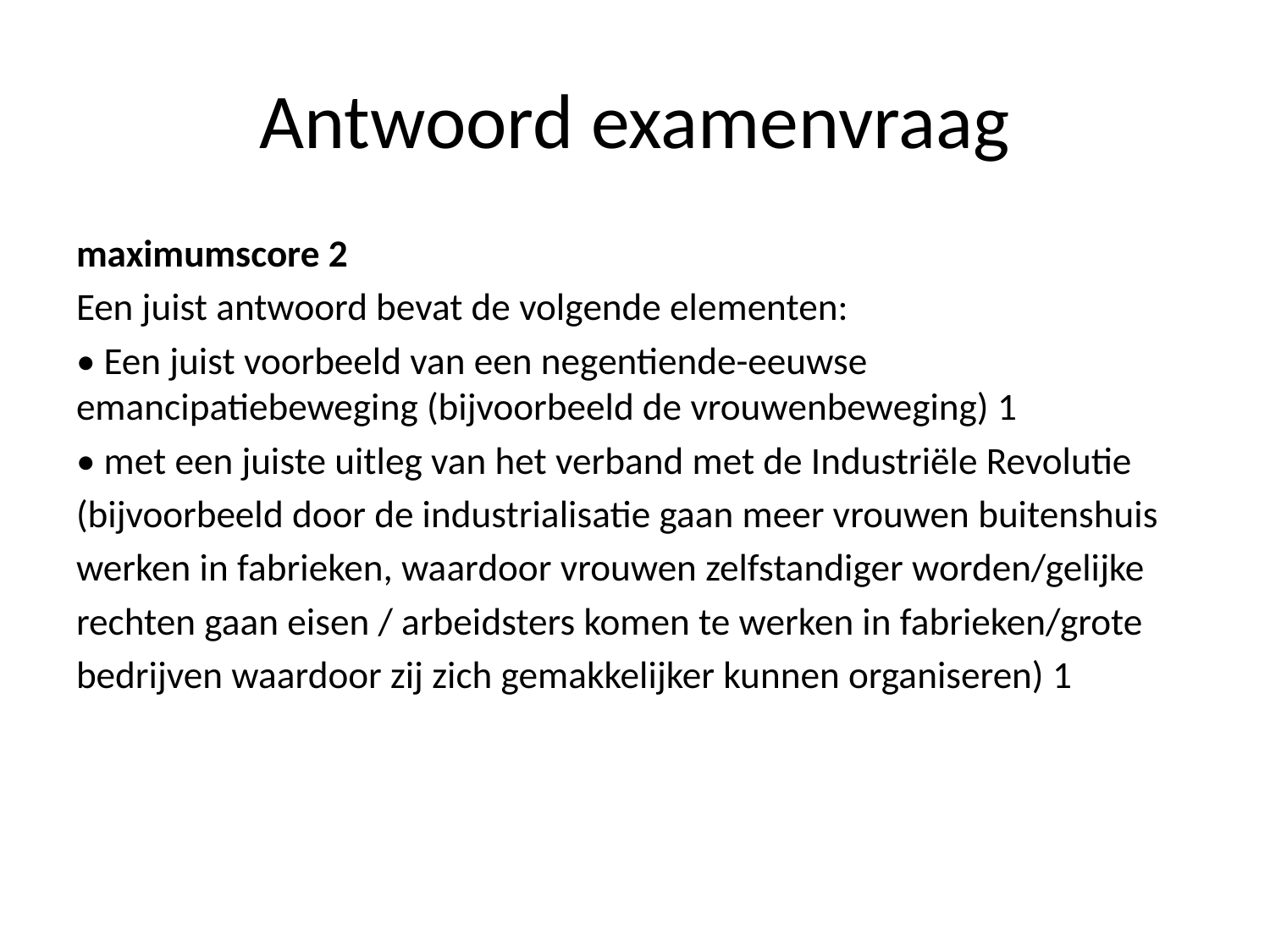

# Antwoord examenvraag
maximumscore 2
Een juist antwoord bevat de volgende elementen:
• Een juist voorbeeld van een negentiende-eeuwse emancipatiebeweging (bijvoorbeeld de vrouwenbeweging) 1
• met een juiste uitleg van het verband met de Industriële Revolutie
(bijvoorbeeld door de industrialisatie gaan meer vrouwen buitenshuis
werken in fabrieken, waardoor vrouwen zelfstandiger worden/gelijke
rechten gaan eisen / arbeidsters komen te werken in fabrieken/grote
bedrijven waardoor zij zich gemakkelijker kunnen organiseren) 1